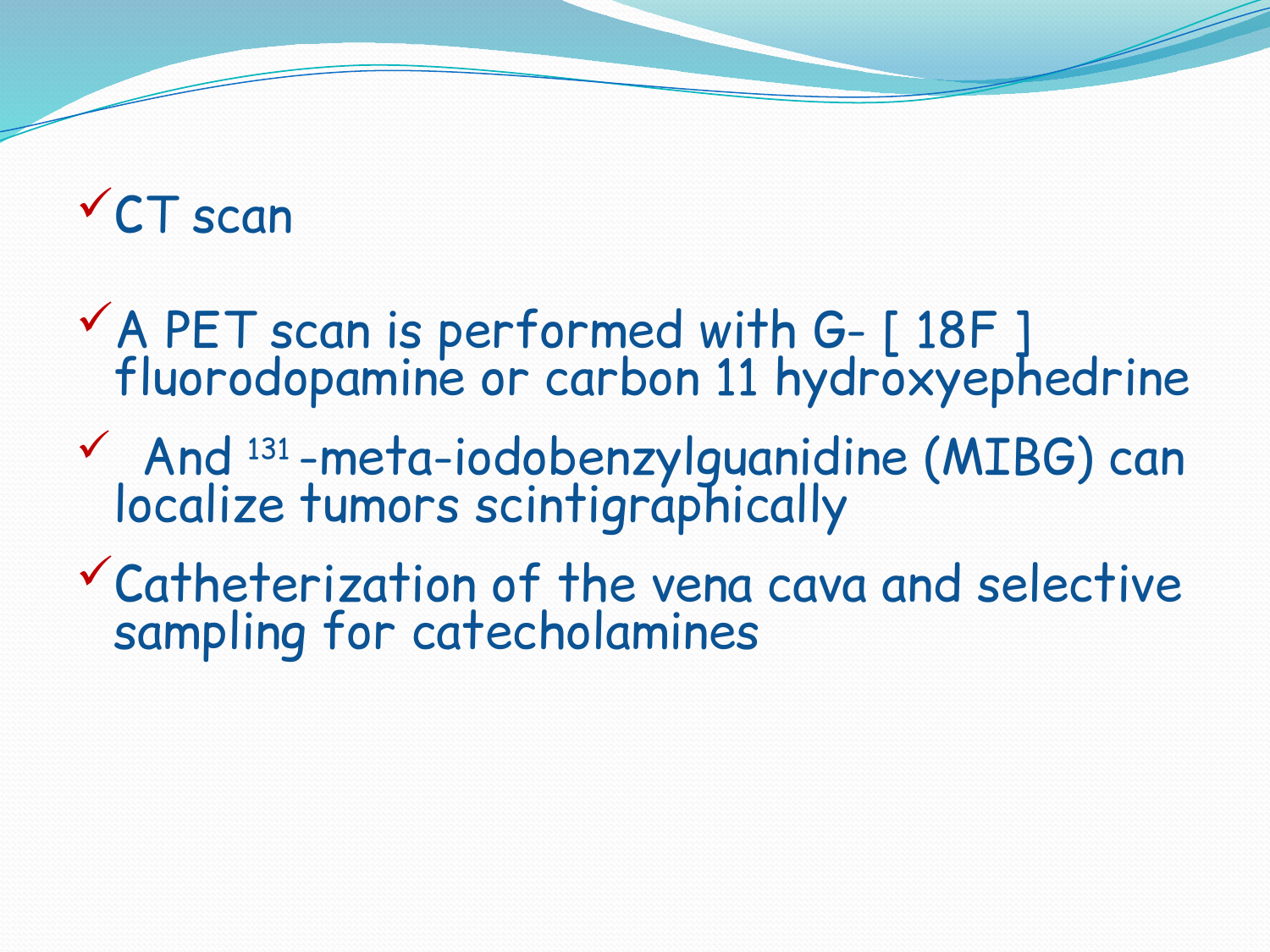

CT scan

A PET scan is performed with G- [ 18F ]    fluorodopamine or carbon 11 hydroxyephedrine

  And 131 -meta-iodobenzylguanidine (MIBG) can localize tumors scintigraphically

Catheterization of the vena cava and selective sampling for catecholamines